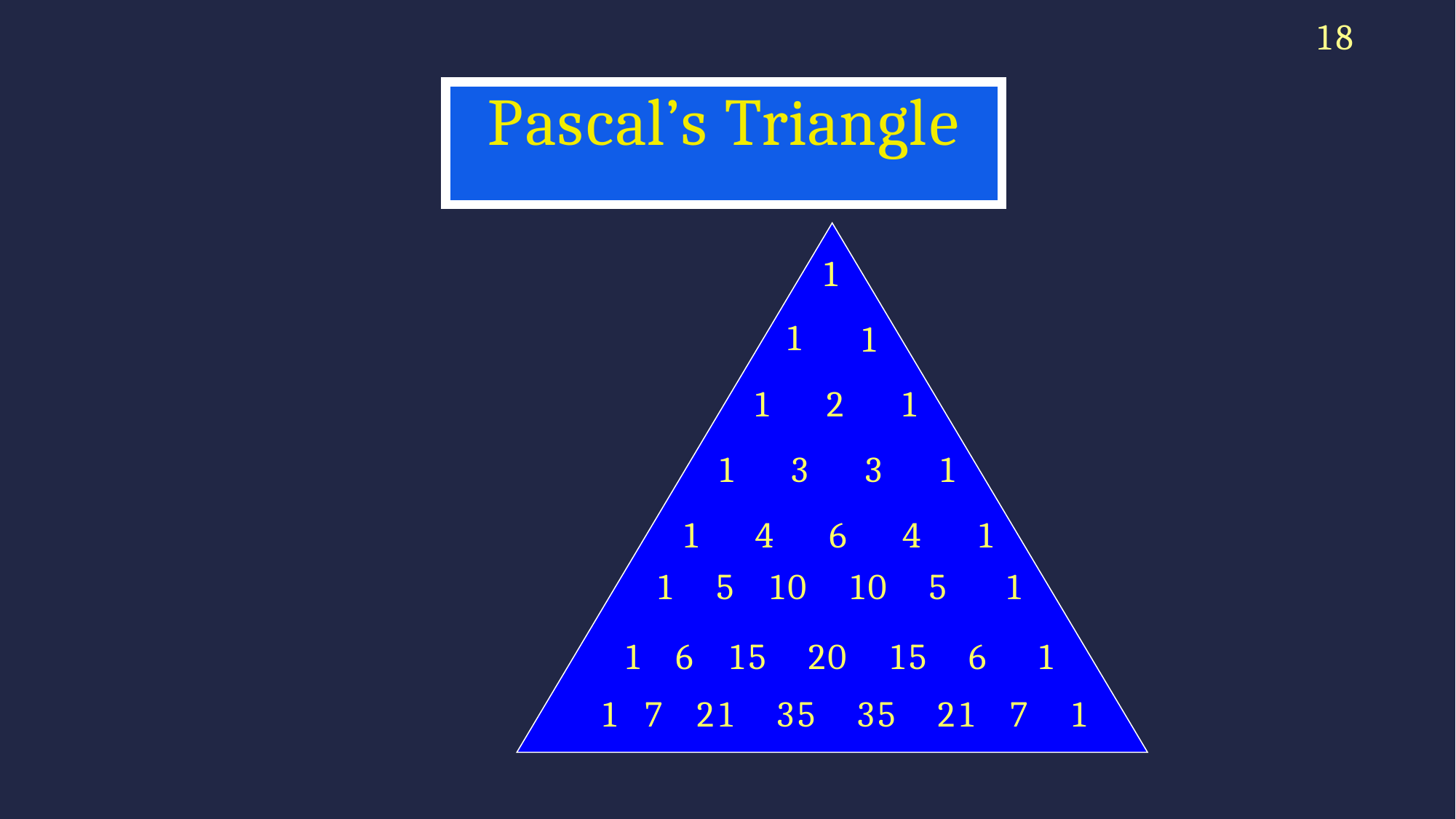

18
Pascal’s Triangle

1
1
1
1
2
1
1
1
3
3
4
6
4
1
1
  1     5    10     10     5       1
 1    6    15     20     15     6      1
1   7    21     35     35     21    7     1